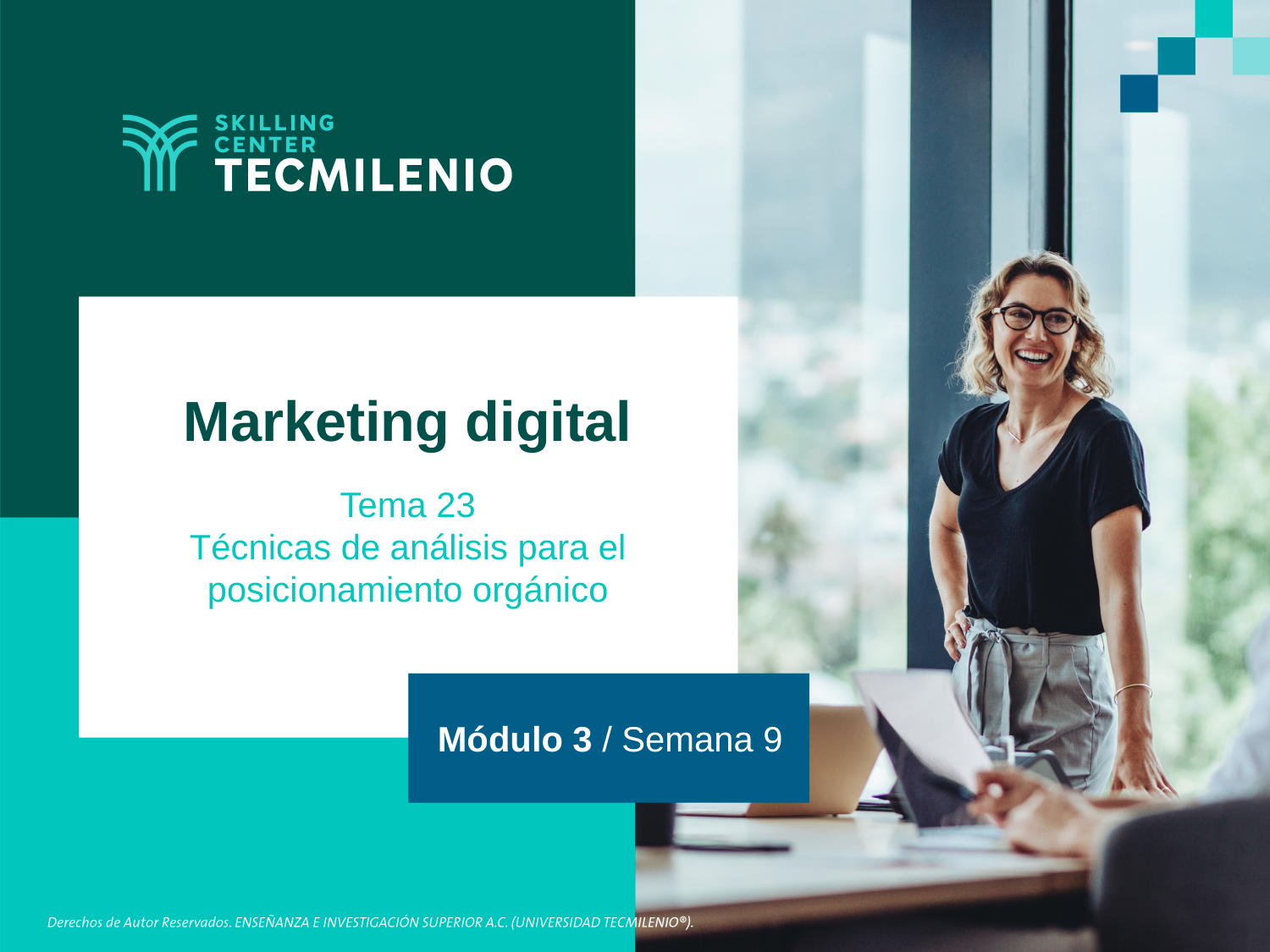

Marketing digital
Tema 23
Técnicas de análisis para el posicionamiento orgánico
Módulo 3 / Semana 9